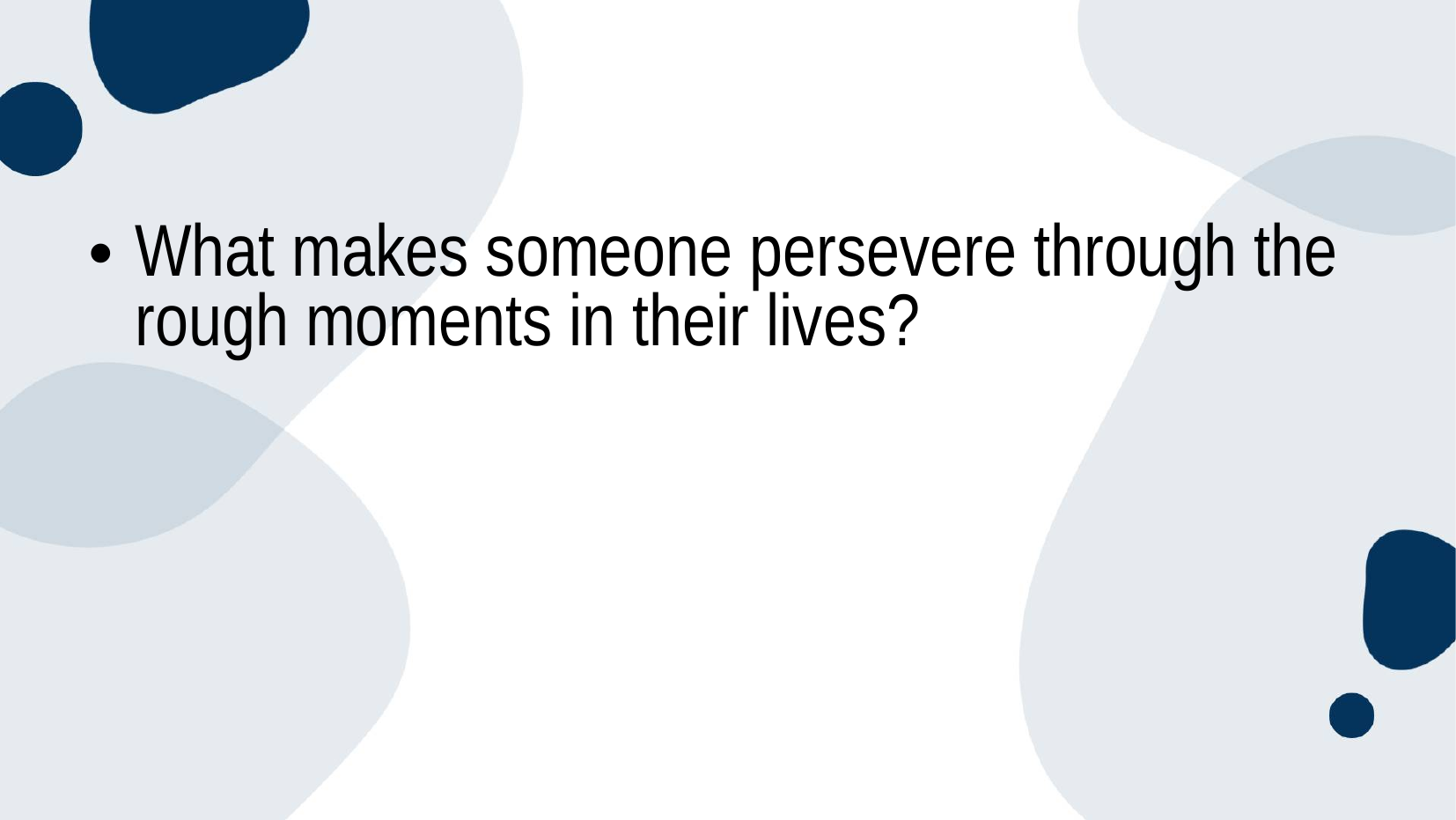

#
What makes someone persevere through the rough moments in their lives?